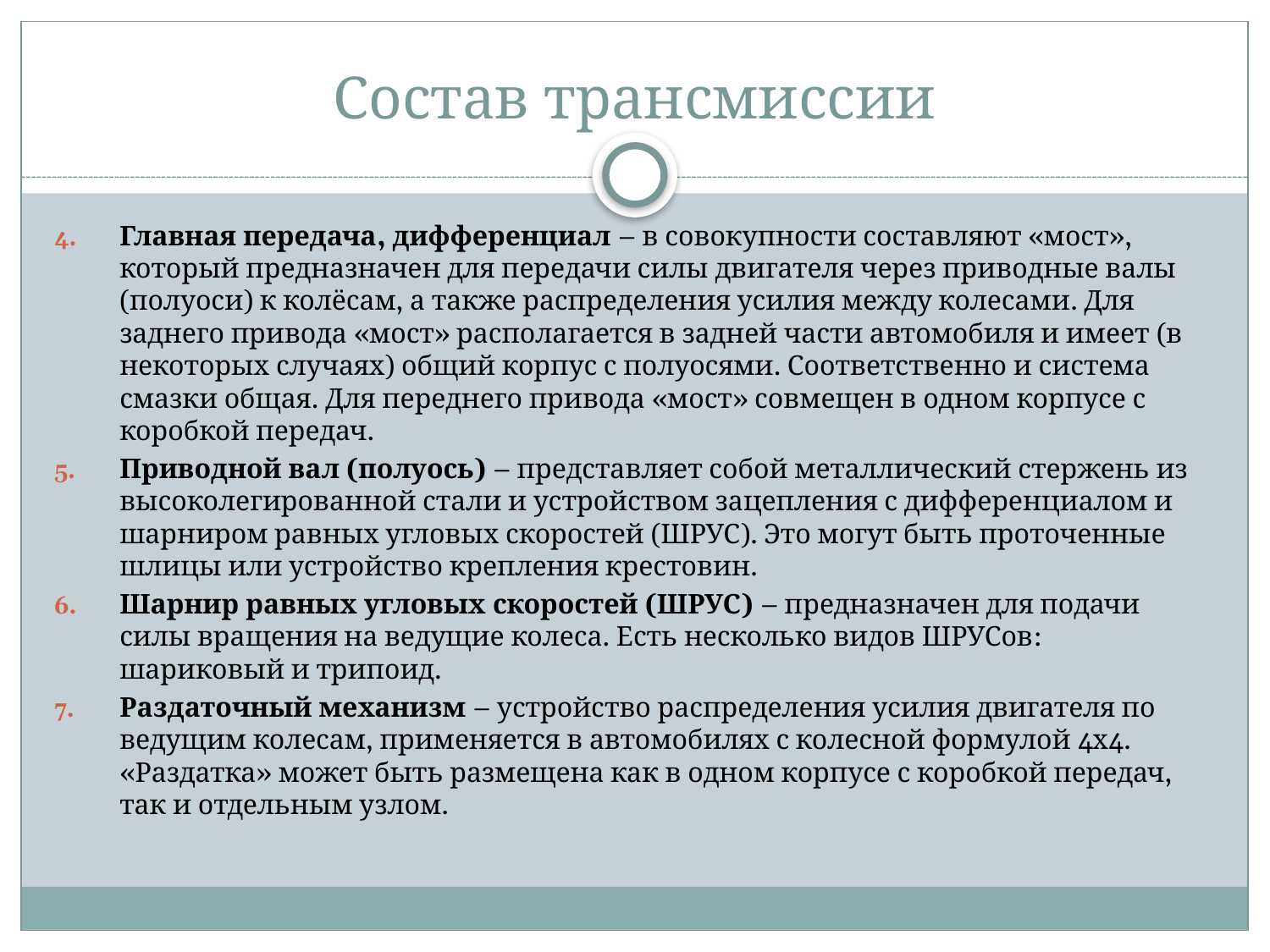

# Состав трансмиссии
Главная передача, дифференциал – в совокупности составляют «мост», который предназначен для передачи силы двигателя через приводные валы (полуоси) к колёсам, а также распределения усилия между колесами. Для заднего привода «мост» располагается в задней части автомобиля и имеет (в некоторых случаях) общий корпус с полуосями. Соответственно и система смазки общая. Для переднего привода «мост» совмещен в одном корпусе с коробкой передач.
Приводной вал (полуось) – представляет собой металлический стержень из высоколегированной стали и устройством зацепления с дифференциалом и шарниром равных угловых скоростей (ШРУС). Это могут быть проточенные шлицы или устройство крепления крестовин.
Шарнир равных угловых скоростей (ШРУС) – предназначен для подачи силы вращения на ведущие колеса. Есть несколько видов ШРУСов: шариковый и трипоид.
Раздаточный механизм – устройство распределения усилия двигателя по ведущим колесам, применяется в автомобилях с колесной формулой 4х4. «Раздатка» может быть размещена как в одном корпусе с коробкой передач, так и отдельным узлом.